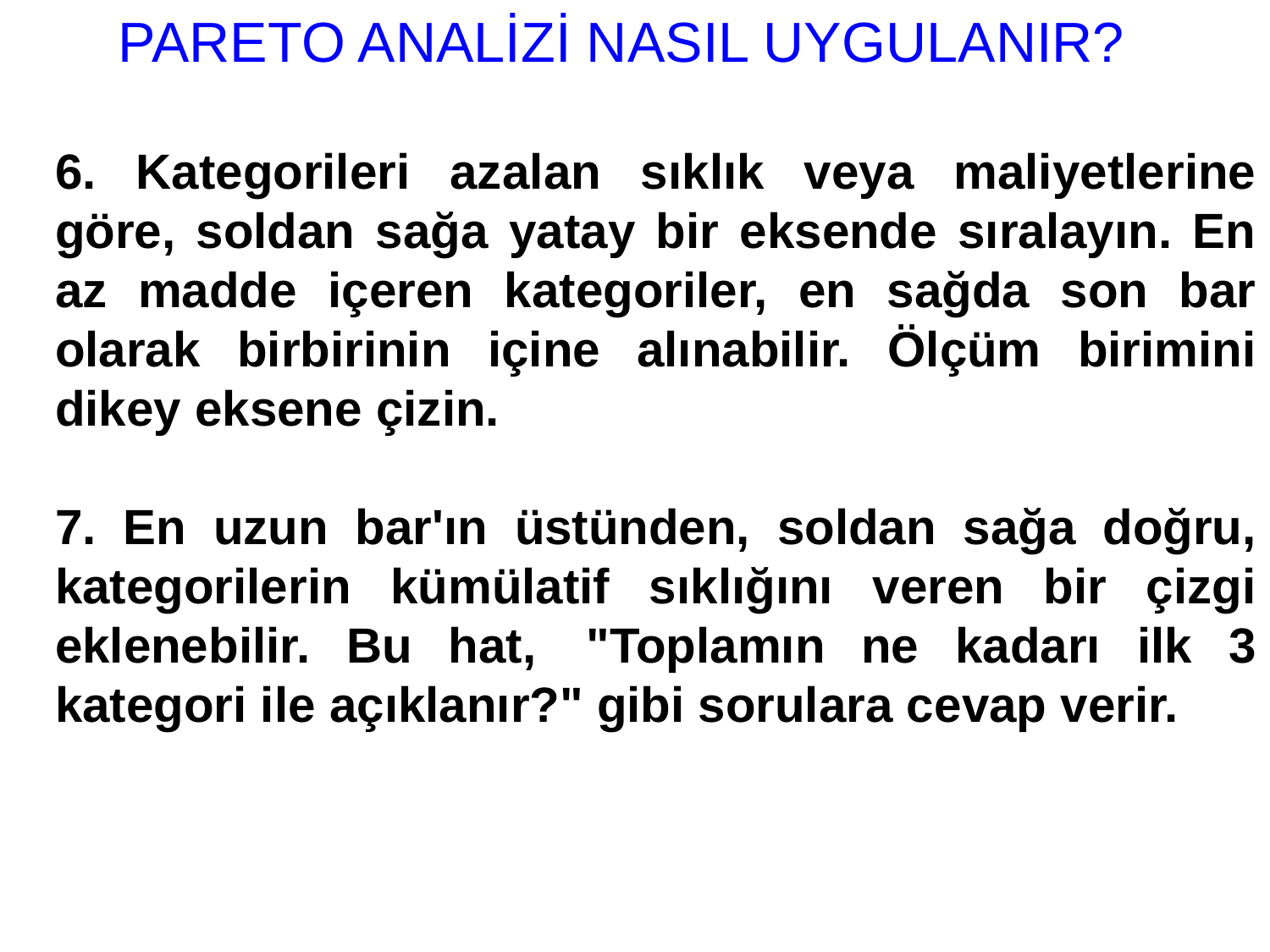

PARETO ANALİZİ NASIL UYGULANIR?

6. Kategorileri azalan sıklık veya maliyetlerine göre, soldan sağa yatay bir eksende sıralayın. En az madde içeren kategoriler, en sağda son bar olarak birbirinin içine alınabilir. Ölçüm birimini dikey eksene çizin.

7. En uzun bar'ın üstünden, soldan sağa doğru, kategorilerin kümülatif sıklığını veren bir çizgi eklenebilir. Bu hat,  "Toplamın ne kadarı ilk 3 kategori ile açıklanır?" gibi sorulara cevap verir.